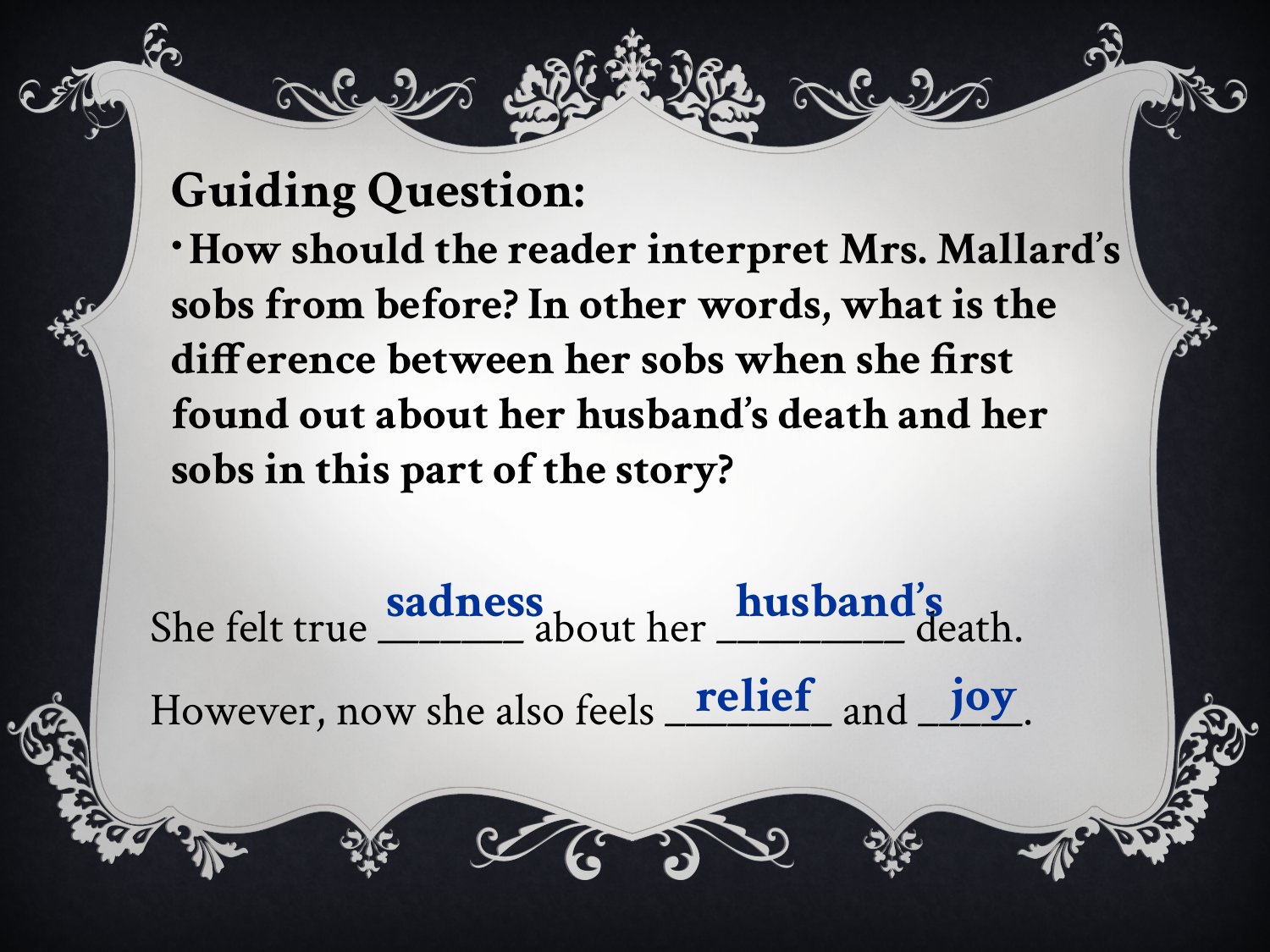

Guiding Question:
 How should the reader interpret Mrs. Mallard’s sobs from before? In other words, what is the difference between her sobs when she first found out about her husband’s death and her sobs in this part of the story?

She felt true _______ about her _________ death.
However, now she also feels ________ and _____.
sadness
husband’s
joy
relief